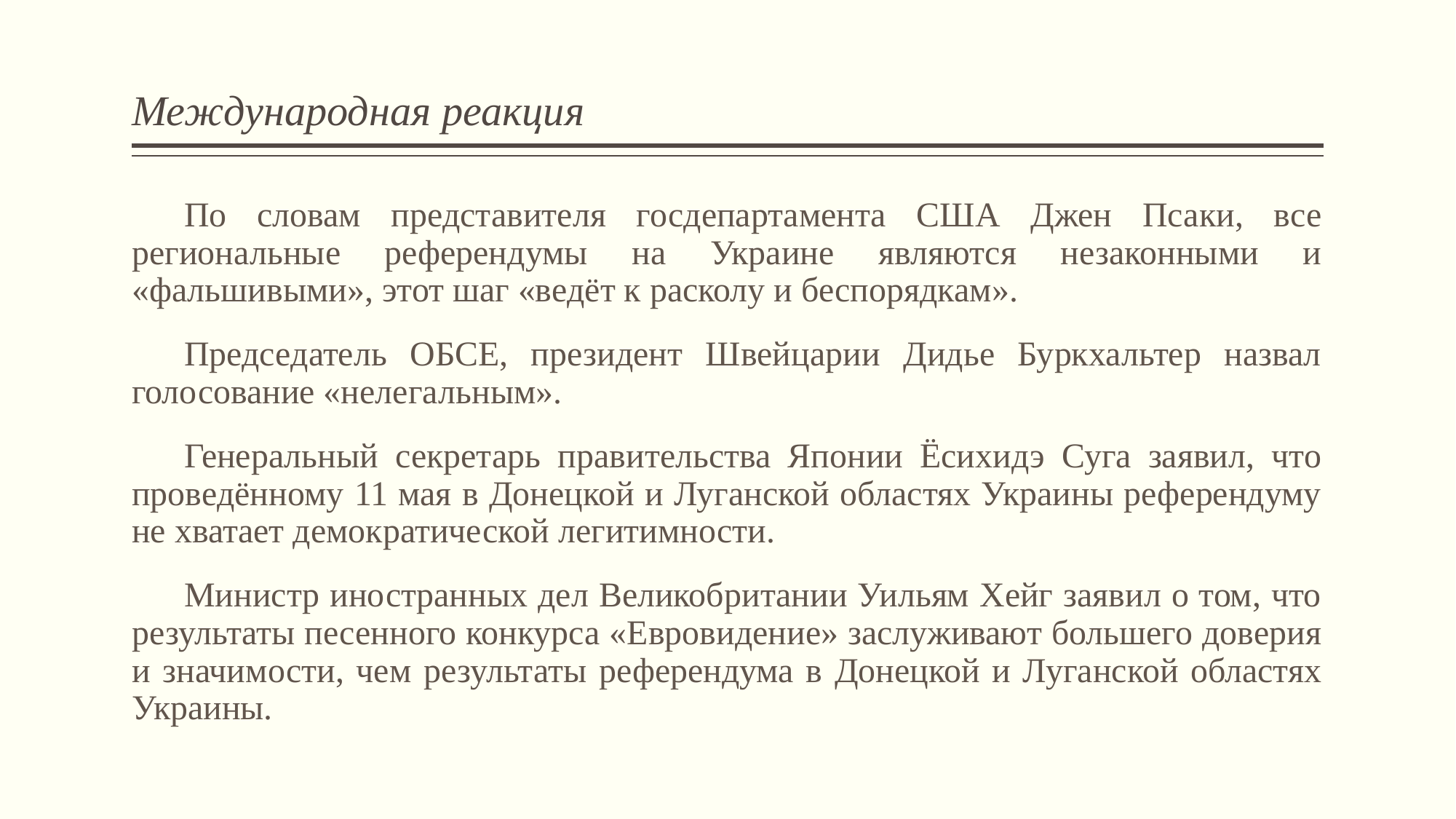

# Международная реакция
По словам представителя госдепартамента США Джен Псаки, все региональные референдумы на Украине являются незаконными и «фальшивыми», этот шаг «ведёт к расколу и беспорядкам».
Председатель ОБСЕ, президент Швейцарии Дидье Буркхальтер назвал голосование «нелегальным».
Генеральный секретарь правительства Японии Ёсихидэ Суга заявил, что проведённому 11 мая в Донецкой и Луганской областях Украины референдуму не хватает демократической легитимности.
Министр иностранных дел Великобритании Уильям Хейг заявил о том, что результаты песенного конкурса «Евровидение» заслуживают большего доверия и значимости, чем результаты референдума в Донецкой и Луганской областях Украины.